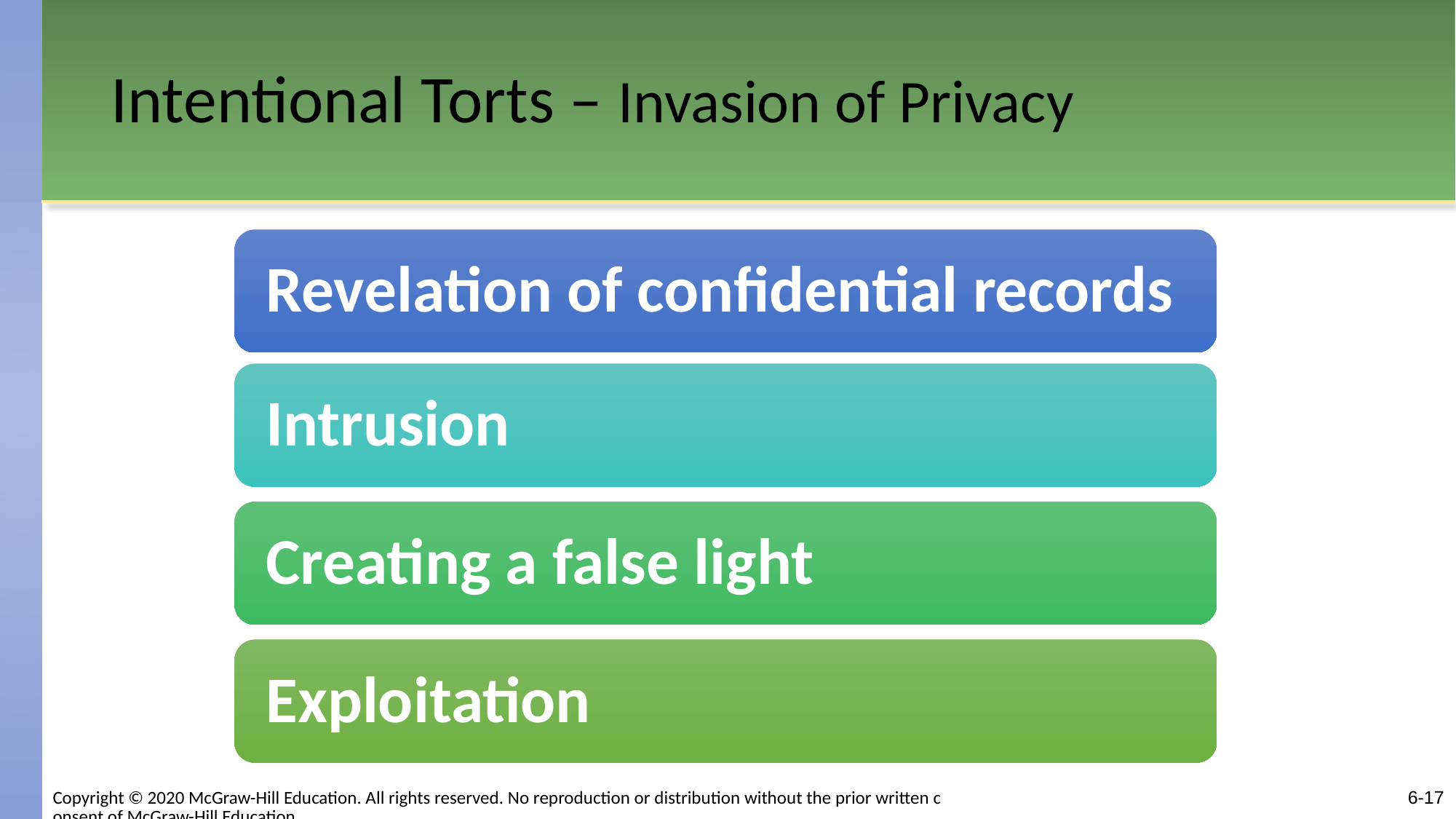

# Intentional Torts – Invasion of Privacy
Revelation of confidential records
Intrusion
Creating a false light
Exploitation
6-17
Copyright © 2020 McGraw-Hill Education. All rights reserved. No reproduction or distribution without the prior written consent of McGraw-Hill Education.